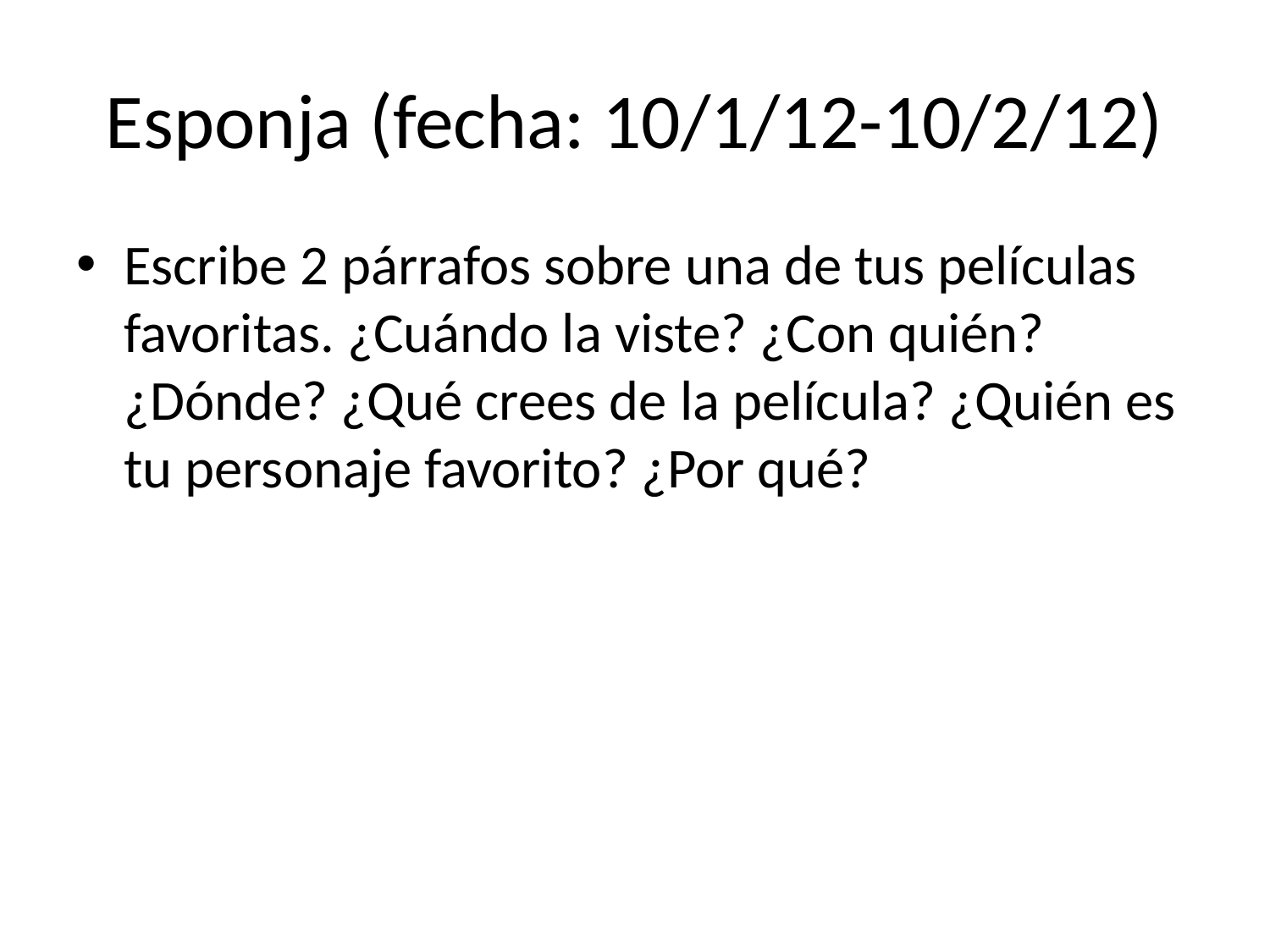

# Esponja (fecha: 10/1/12-10/2/12)
Escribe 2 párrafos sobre una de tus películas favoritas. ¿Cuándo la viste? ¿Con quién? ¿Dónde? ¿Qué crees de la película? ¿Quién es tu personaje favorito? ¿Por qué?